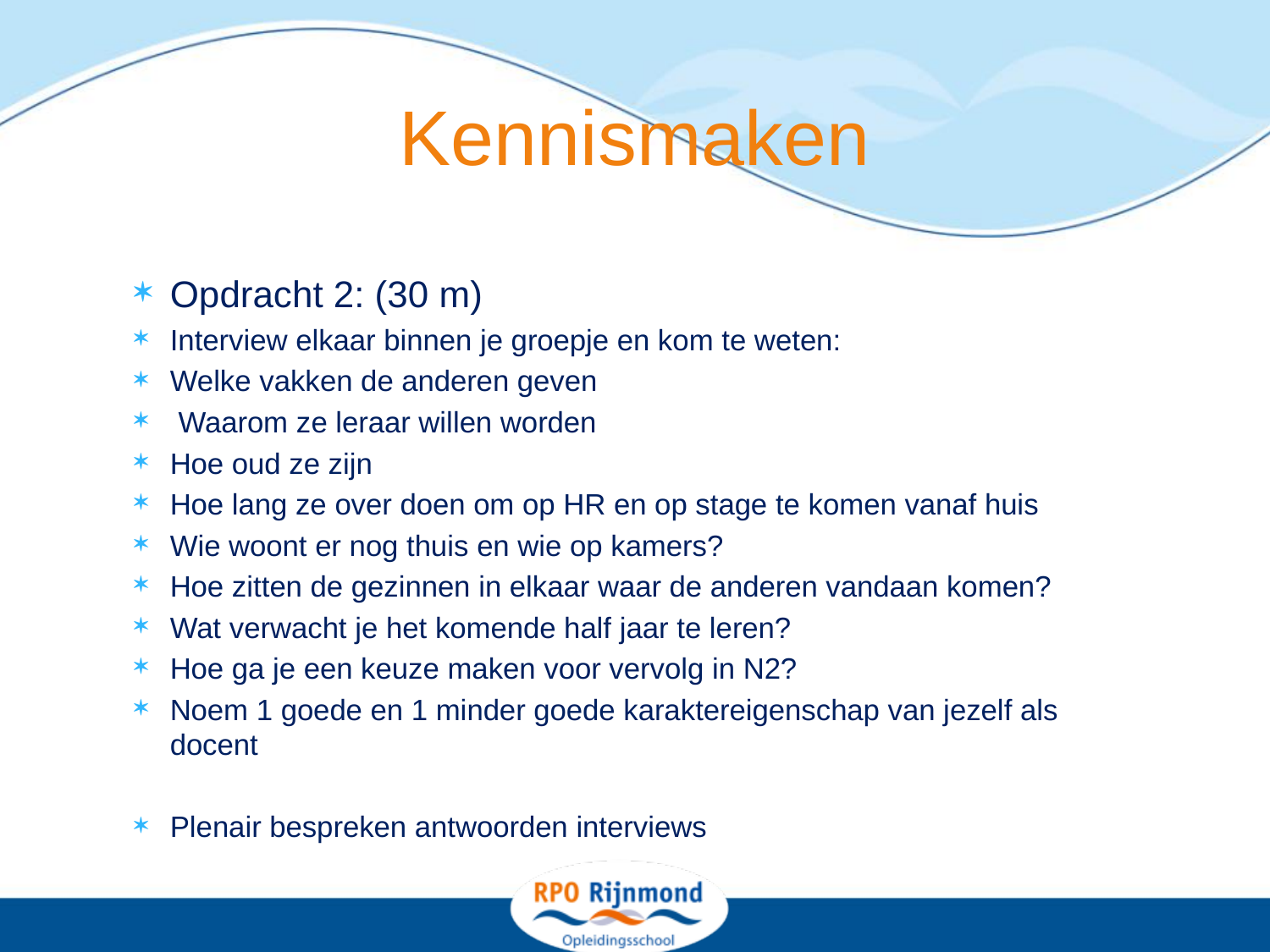

# Kennismaken
Opdracht 2: (30 m)
Interview elkaar binnen je groepje en kom te weten:
Welke vakken de anderen geven
 Waarom ze leraar willen worden
Hoe oud ze zijn
Hoe lang ze over doen om op HR en op stage te komen vanaf huis
Wie woont er nog thuis en wie op kamers?
Hoe zitten de gezinnen in elkaar waar de anderen vandaan komen?
Wat verwacht je het komende half jaar te leren?
Hoe ga je een keuze maken voor vervolg in N2?
Noem 1 goede en 1 minder goede karaktereigenschap van jezelf als docent

Plenair bespreken antwoorden interviews